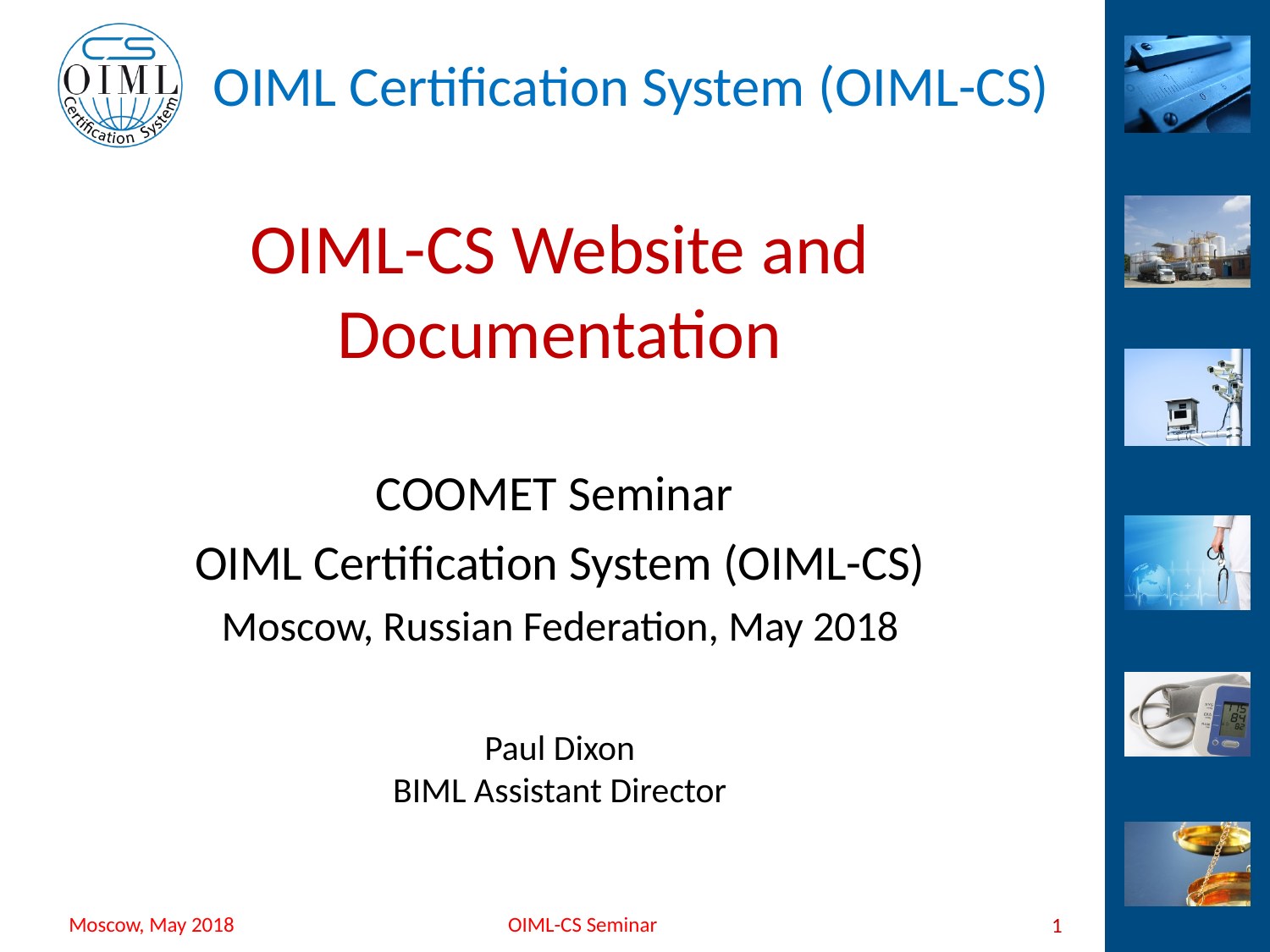

# OIML-CS Website and Documentation
COOMET Seminar
OIML Certification System (OIML-CS)
Moscow, Russian Federation, May 2018

Paul Dixon
BIML Assistant Director
1